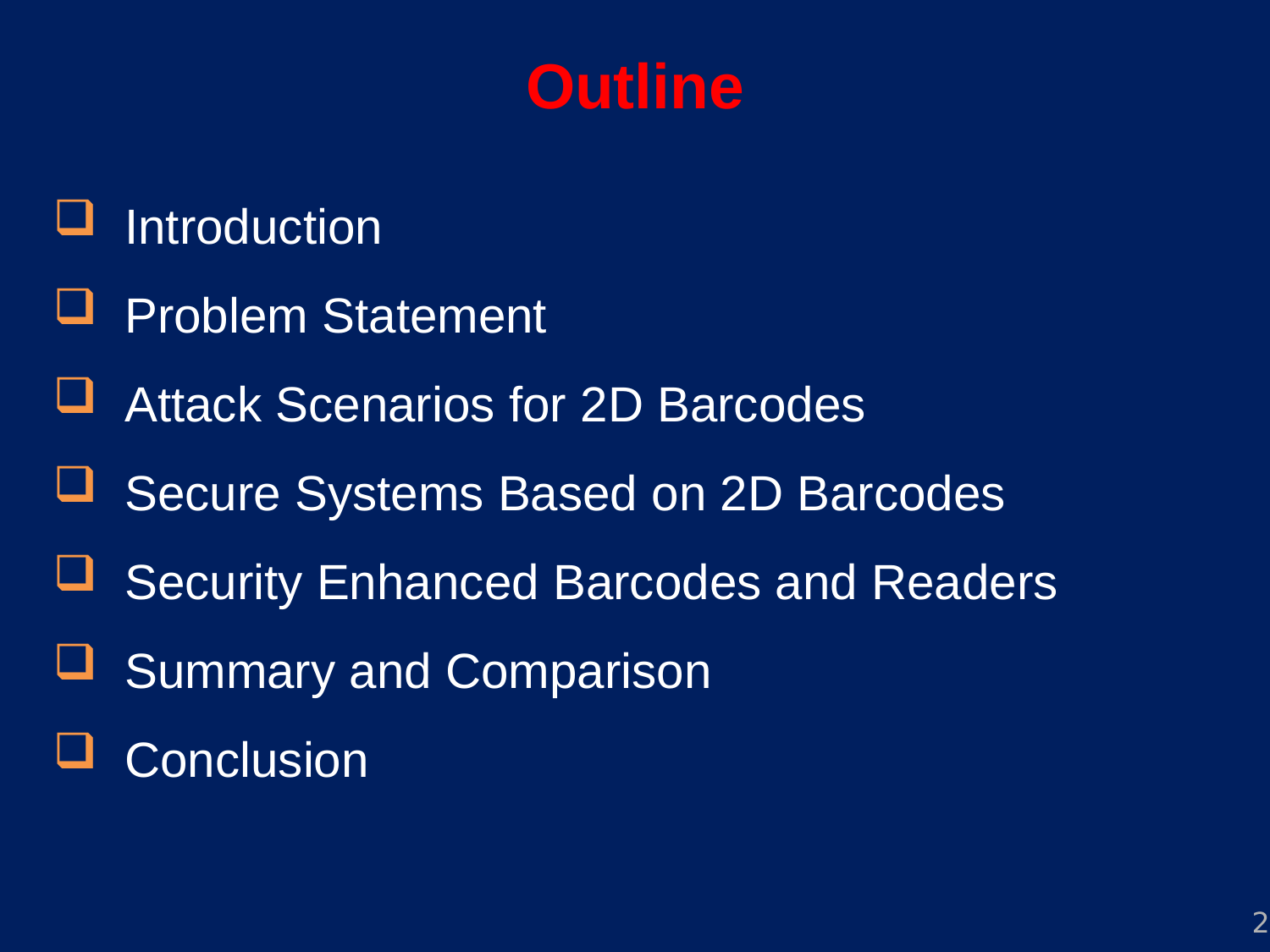

# Outline
Introduction
Problem Statement
Attack Scenarios for 2D Barcodes
Secure Systems Based on 2D Barcodes
Security Enhanced Barcodes and Readers
Summary and Comparison
Conclusion
2